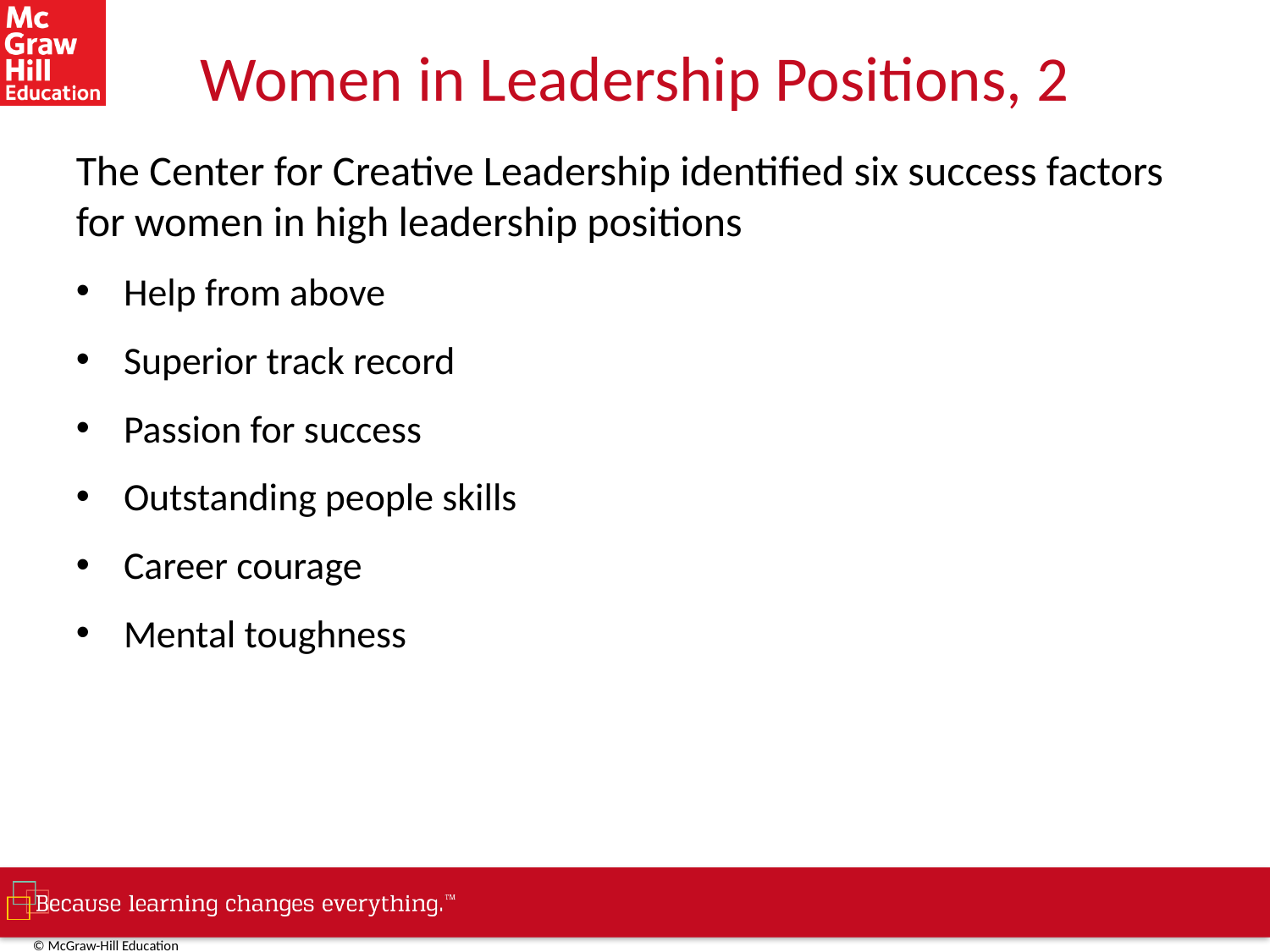

# Women in Leadership Positions, 2
The Center for Creative Leadership identified six success factors for women in high leadership positions
Help from above
Superior track record
Passion for success
Outstanding people skills
Career courage
Mental toughness